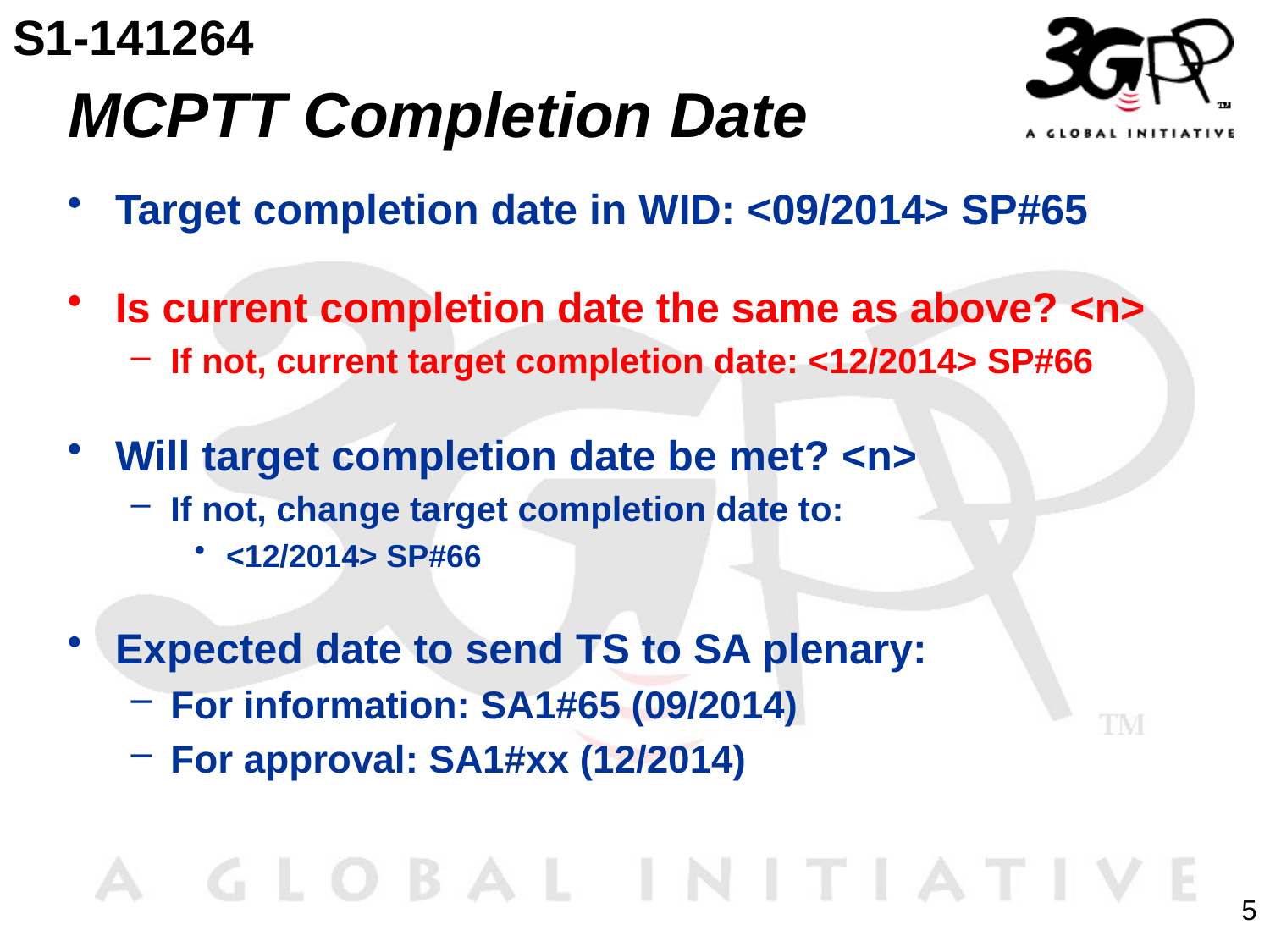

S1-141264
# MCPTT Completion Date
Target completion date in WID: <09/2014> SP#65

Is current completion date the same as above? <n>
If not, current target completion date: <12/2014> SP#66

Will target completion date be met? <n>
If not, change target completion date to:
<12/2014> SP#66

Expected date to send TS to SA plenary:
For information: SA1#65 (09/2014)
For approval: SA1#xx (12/2014)

5